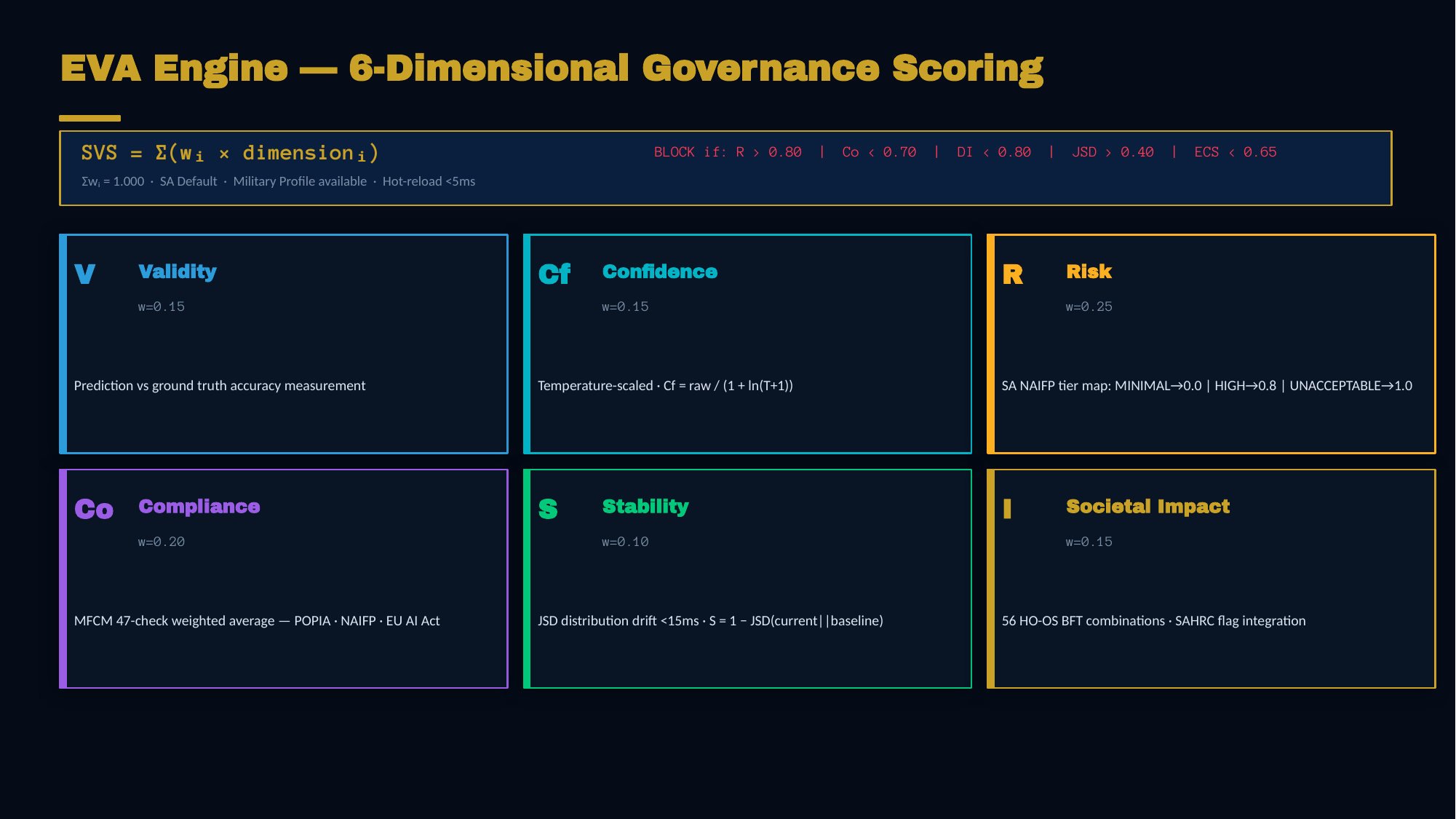

EVA Engine — 6-Dimensional Governance Scoring

Every AI inference scored across 6 dimensions before hardware permits execution — Claim 10

SVS = Σ(wᵢ × dimensionᵢ)
BLOCK if: R > 0.80  |  Co < 0.70  |  DI < 0.80  |  JSD > 0.40  |  ECS < 0.65
Σwᵢ = 1.000  ·  SA Default  ·  Military Profile available  ·  Hot-reload <5ms

V
Cf
R
Validity
Confidence
Risk
w=0.15
w=0.15
w=0.25
Prediction vs ground truth accuracy measurement
Temperature-scaled · Cf = raw / (1 + ln(T+1))
SA NAIFP tier map: MINIMAL→0.0 | HIGH→0.8 | UNACCEPTABLE→1.0

Co
S
I
Compliance
Stability
Societal Impact
w=0.20
w=0.10
w=0.15
MFCM 47-check weighted average — POPIA · NAIFP · EU AI Act
JSD distribution drift <15ms · S = 1 − JSD(current||baseline)
56 HO-OS BFT combinations · SAHRC flag integration